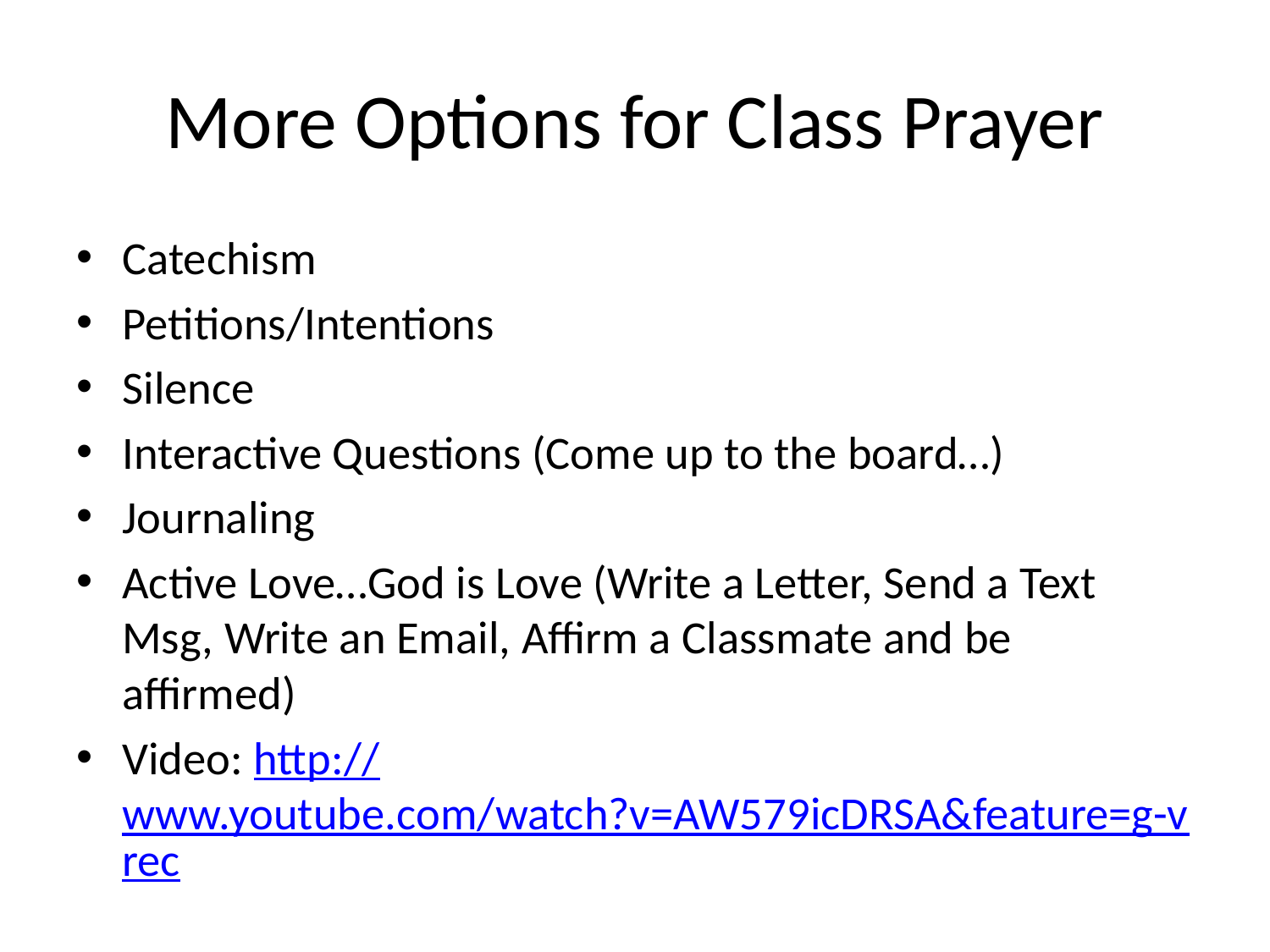

# More Options for Class Prayer
Catechism
Petitions/Intentions
Silence
Interactive Questions (Come up to the board…)
Journaling
Active Love…God is Love (Write a Letter, Send a Text Msg, Write an Email, Affirm a Classmate and be affirmed)
Video: http://www.youtube.com/watch?v=AW579icDRSA&feature=g-vrec